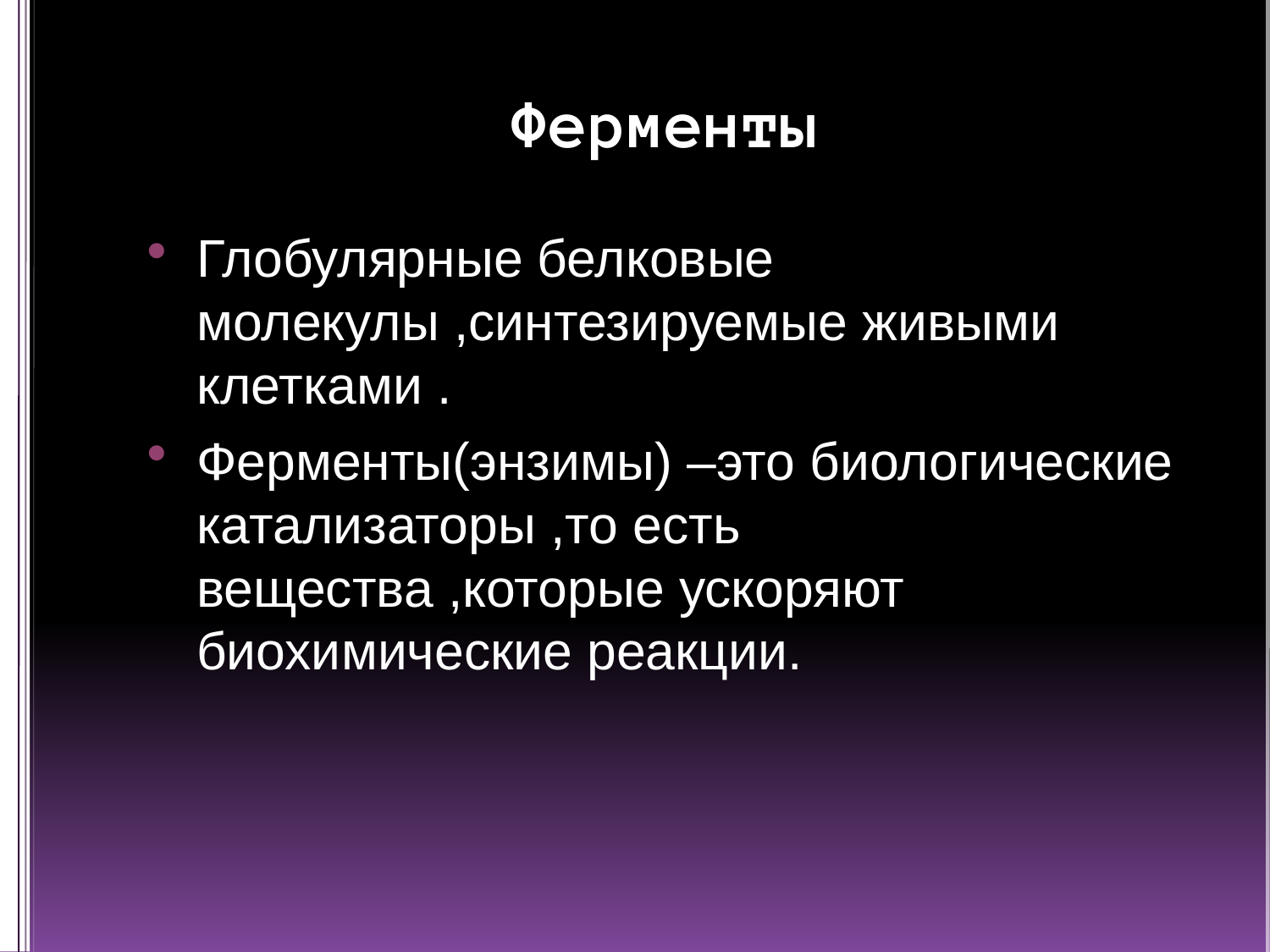

# Ферменты
Глобулярные белковые молекулы ,синтезируемые живыми клетками .
Ферменты(энзимы) –это биологические катализаторы ,то есть вещества ,которые ускоряют биохимические реакции.